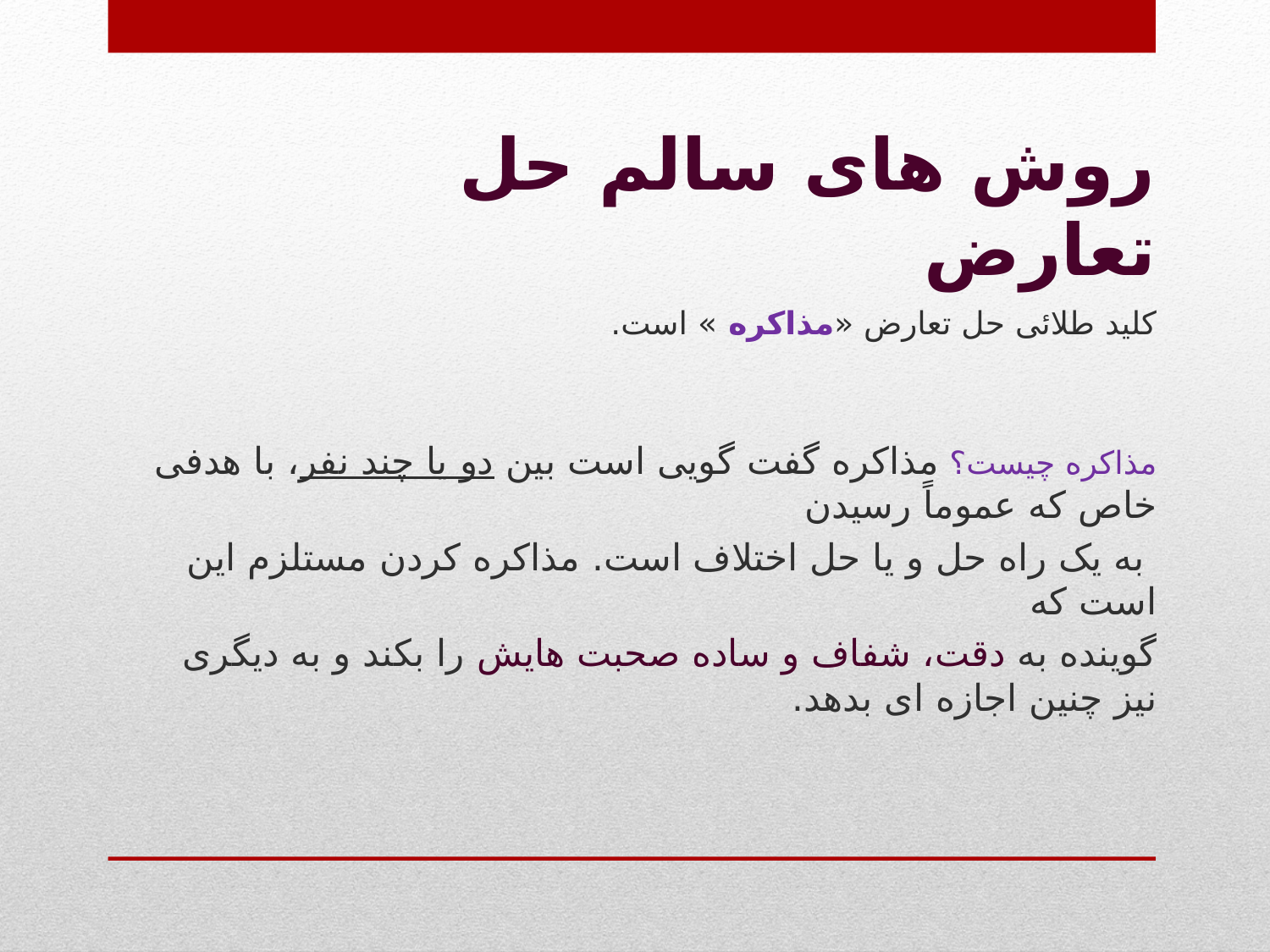

# روش های سالم حل تعارض
کلید طلائی حل تعارض «مذاکره » است.

مذاکره چیست؟ مذاکره گفت گویی است بین دو یا چند نفر، با هدفی خاص که عموماً رسیدن
 به یک راه حل و یا حل اختلاف است. مذاکره کردن مستلزم این است که
گوینده به دقت، شفاف و ساده صحبت هایش را بکند و به دیگری نیز چنین اجازه ای بدهد.